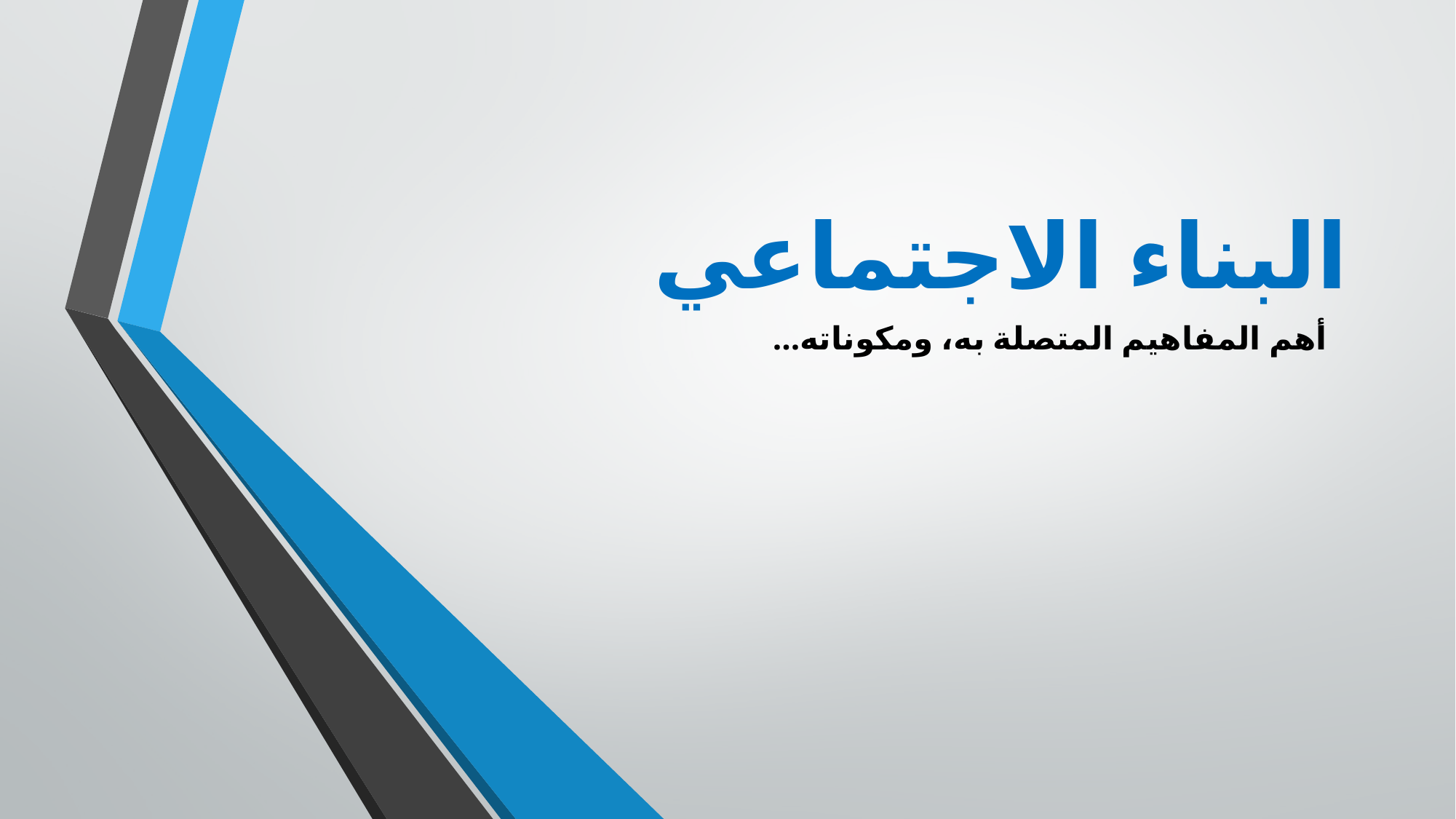

# البناء الاجتماعي
أهم المفاهيم المتصلة به، ومكوناته...